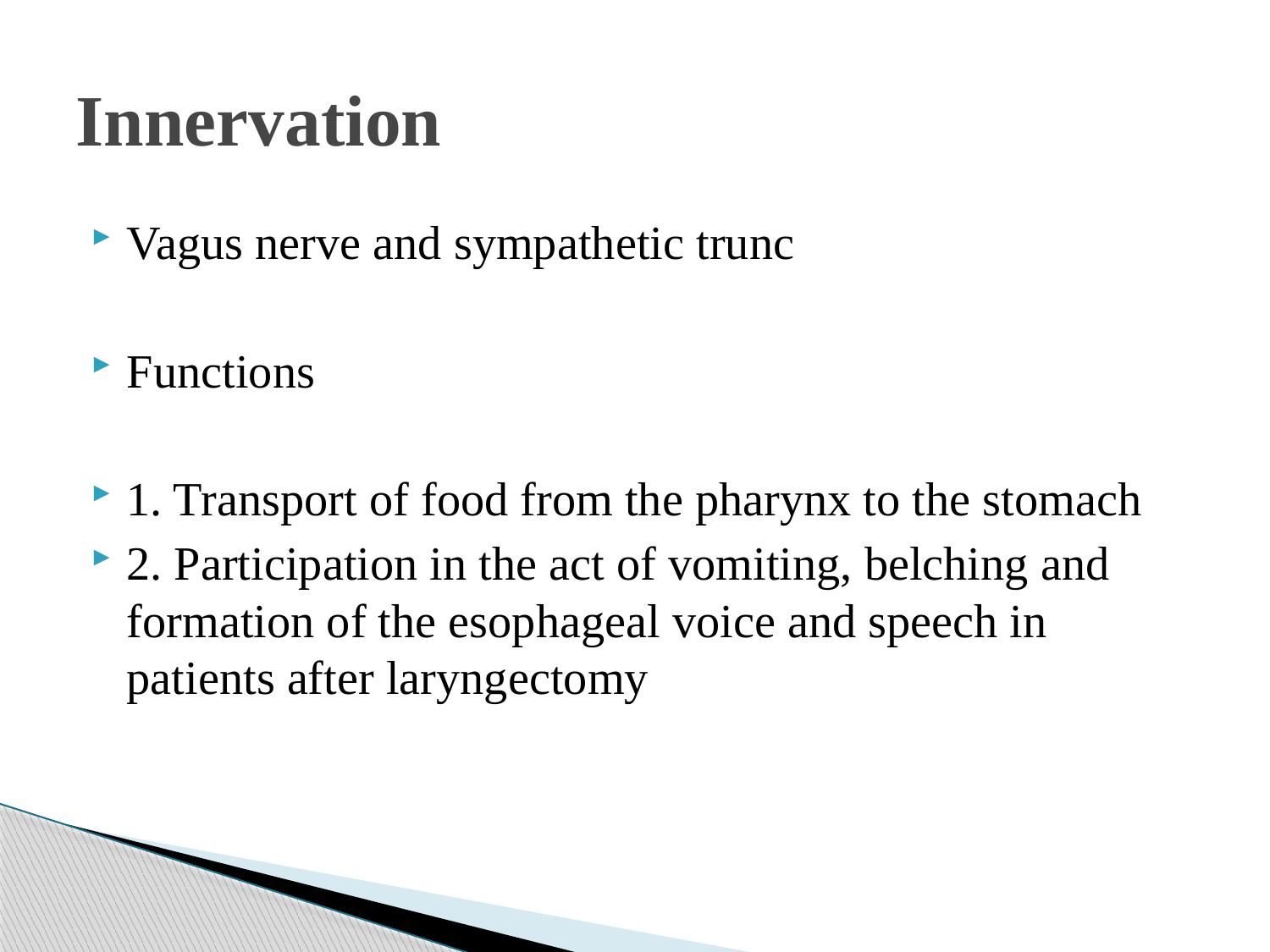

# Innervation
Vagus nerve and sympathetic trunc

Functions

1. Transport of food from the pharynx to the stomach
2. Participation in the act of vomiting, belching and formation of the esophageal voice and speech in patients after laryngectomy